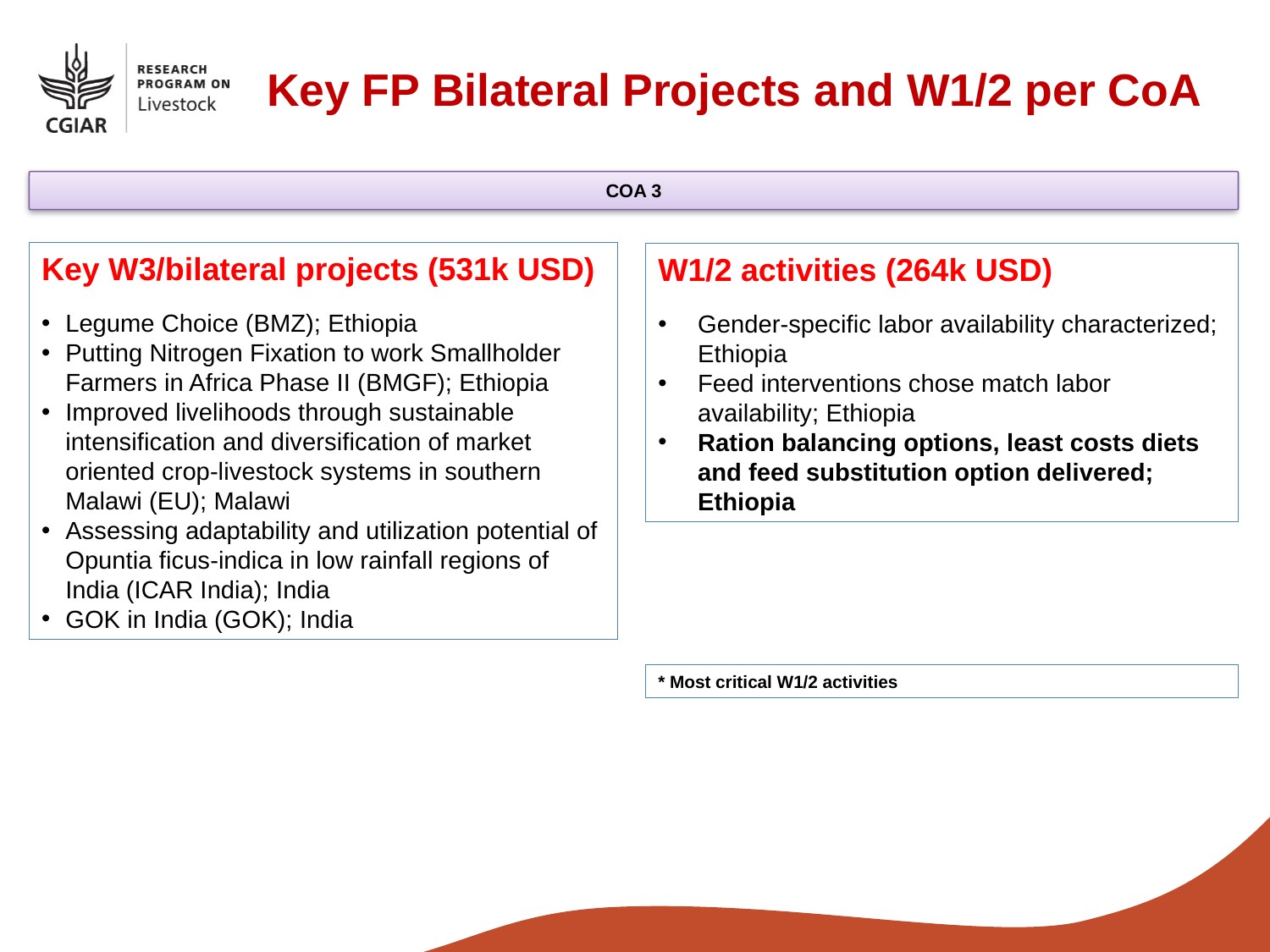

Key FP Bilateral Projects and W1/2 per CoA
COA 3
Key W3/bilateral projects (531k USD)

Legume Choice (BMZ); Ethiopia
Putting Nitrogen Fixation to work Smallholder Farmers in Africa Phase II (BMGF); Ethiopia
Improved livelihoods through sustainable intensification and diversification of market oriented crop-livestock systems in southern Malawi (EU); Malawi
Assessing adaptability and utilization potential of Opuntia ficus-indica in low rainfall regions of India (ICAR India); India
GOK in India (GOK); India
W1/2 activities (264k USD)

Gender-specific labor availability characterized; Ethiopia
Feed interventions chose match labor availability; Ethiopia
Ration balancing options, least costs diets and feed substitution option delivered; Ethiopia

* Most critical W1/2 activities